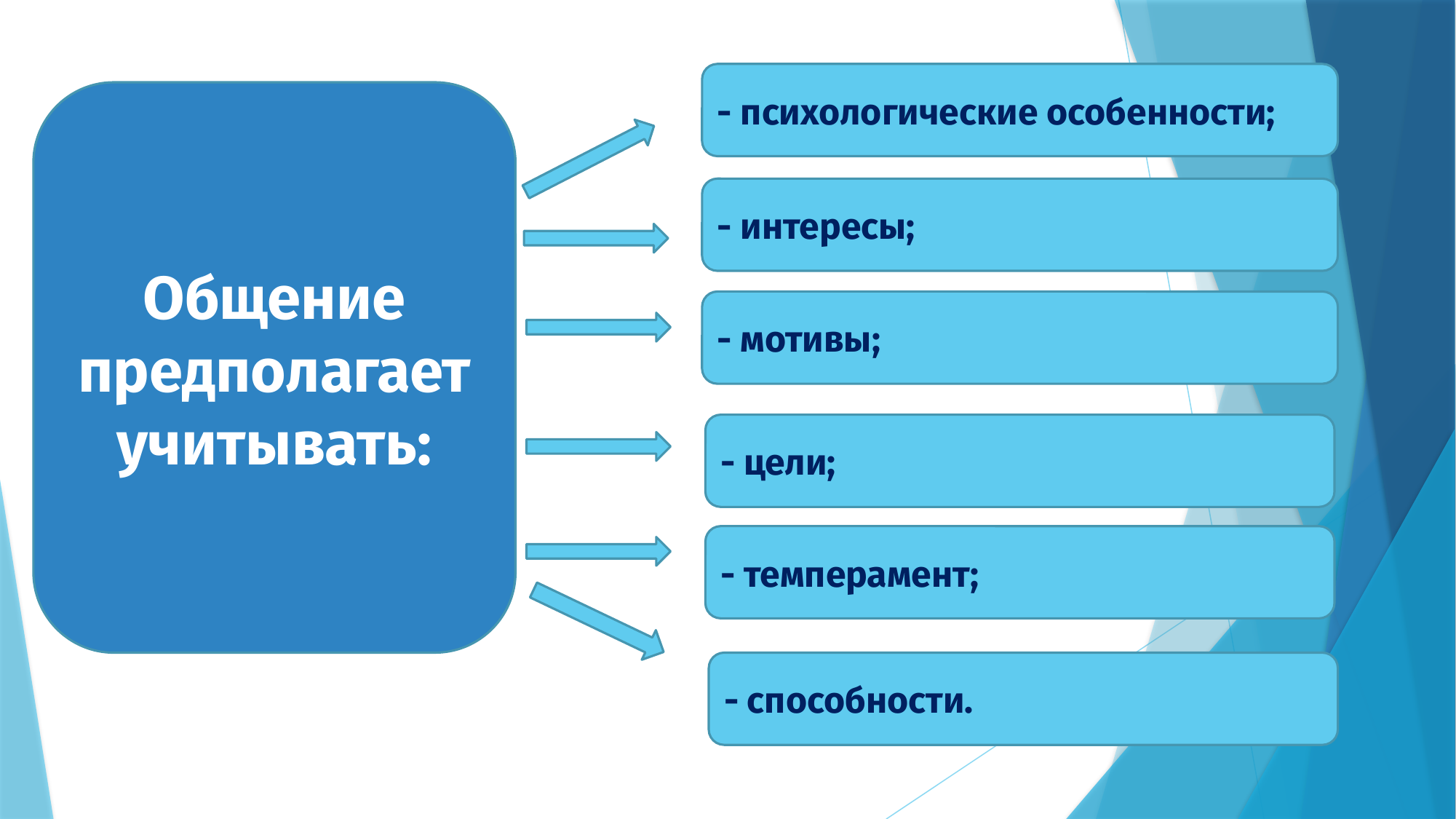

- психологические особенности;
Общение предполагает учитывать:

- интересы;

- мотивы;

- цели;

- темперамент;

- способности.